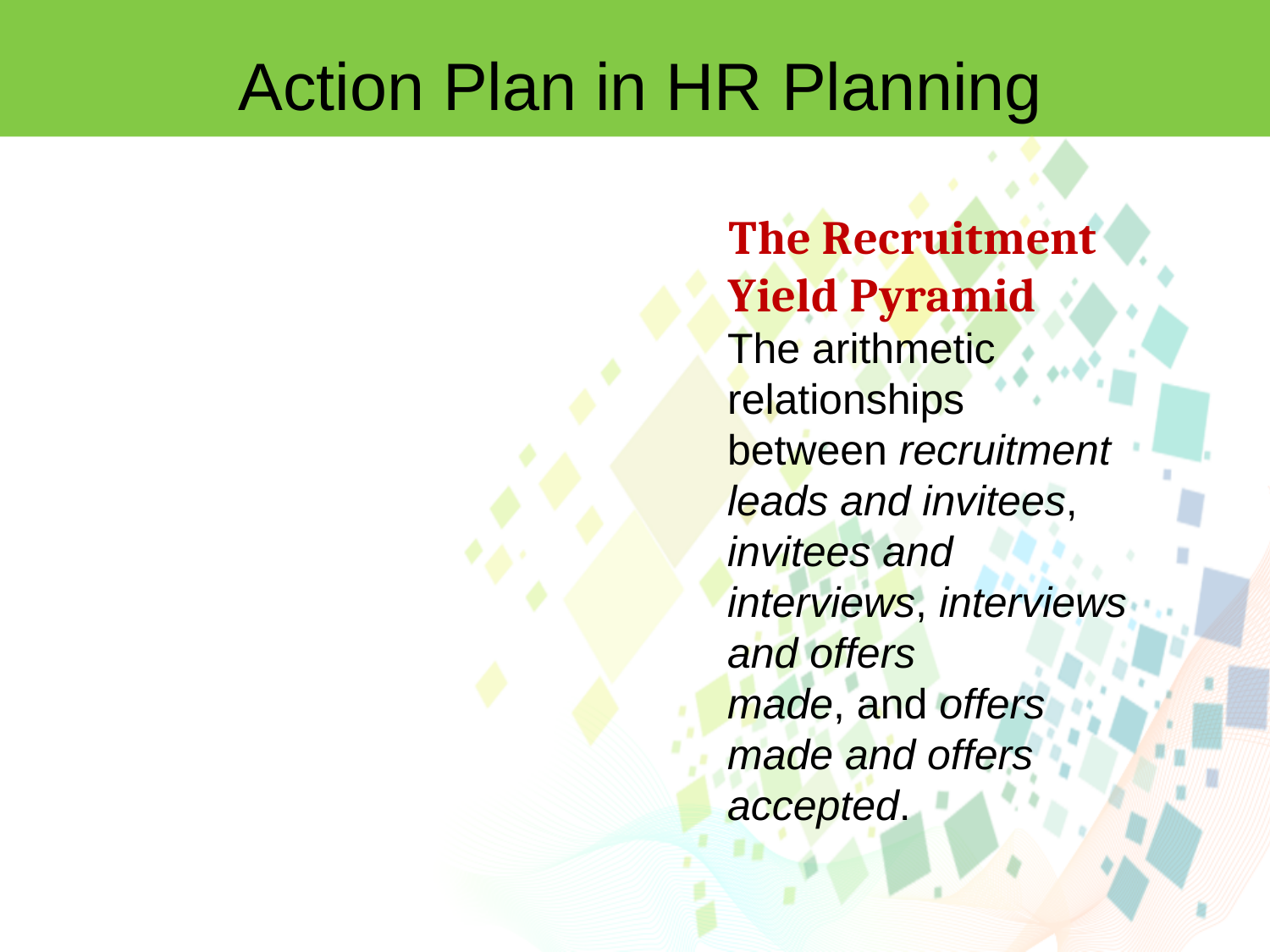

Action Plan in HR Planning
The Recruitment Yield Pyramid
The arithmetic relationships
between recruitment leads and invitees,
invitees and interviews, interviews and offers
made, and offers made and offers accepted.